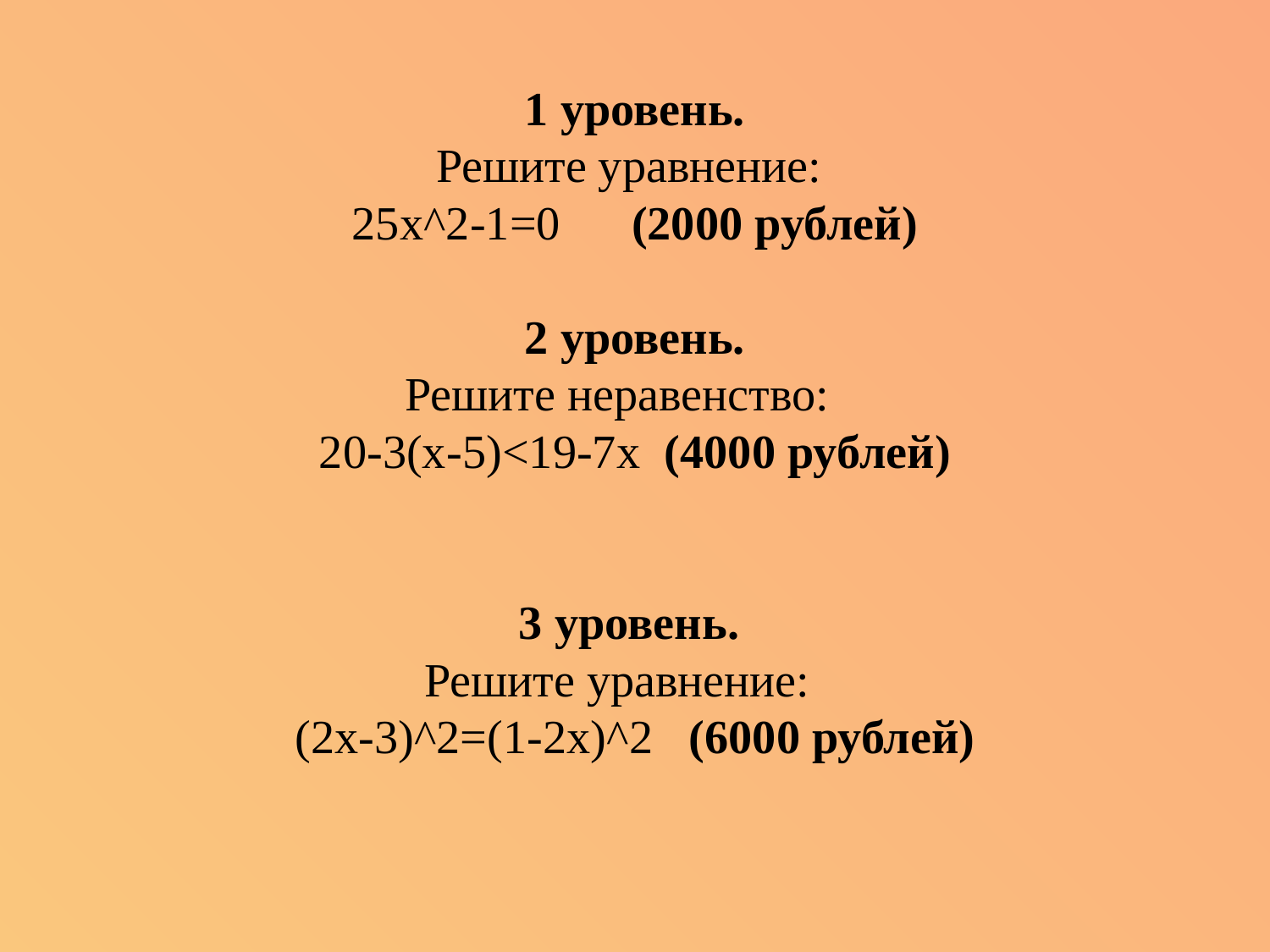

# 1 уровень. Решите уравнение: 25х^2-1=0      (2000 рублей) 2 уровень. Решите неравенство:   20-3(х-5)<19-7х  (4000 рублей)   3 уровень. Решите уравнение:   (2х-3)^2=(1-2х)^2   (6000 рублей)